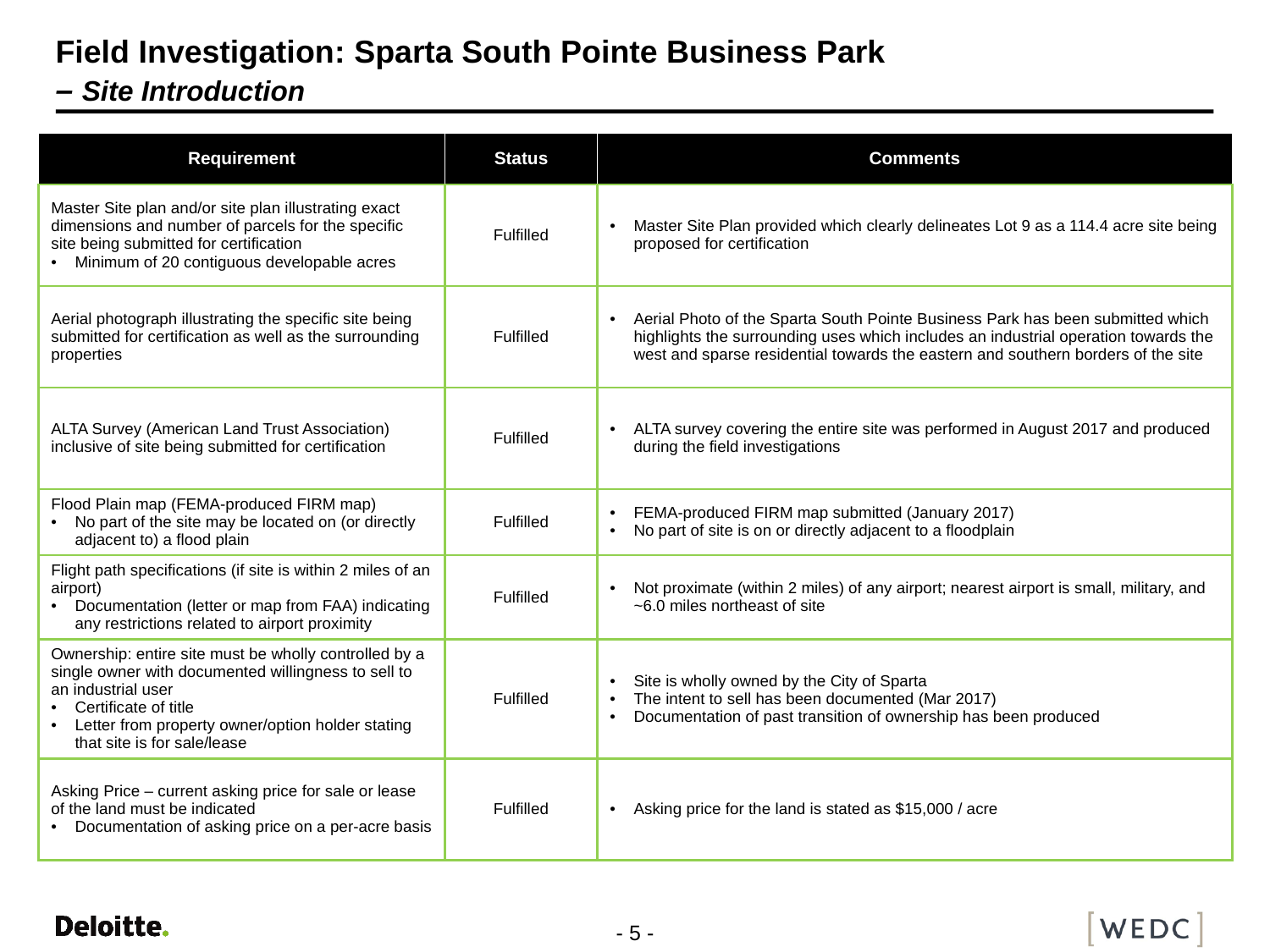

# Field Investigation: Sparta South Pointe Business Park – Site Introduction
| Requirement | Status | Comments |
| --- | --- | --- |
| Master Site plan and/or site plan illustrating exact dimensions and number of parcels for the specific site being submitted for certification Minimum of 20 contiguous developable acres | Fulfilled | Master Site Plan provided which clearly delineates Lot 9 as a 114.4 acre site being proposed for certification |
| Aerial photograph illustrating the specific site being submitted for certification as well as the surrounding properties | Fulfilled | Aerial Photo of the Sparta South Pointe Business Park has been submitted which highlights the surrounding uses which includes an industrial operation towards the west and sparse residential towards the eastern and southern borders of the site |
| ALTA Survey (American Land Trust Association) inclusive of site being submitted for certification | Fulfilled | ALTA survey covering the entire site was performed in August 2017 and produced during the field investigations |
| Flood Plain map (FEMA-produced FIRM map) No part of the site may be located on (or directly adjacent to) a flood plain | Fulfilled | FEMA-produced FIRM map submitted (January 2017) No part of site is on or directly adjacent to a floodplain |
| Flight path specifications (if site is within 2 miles of an airport) Documentation (letter or map from FAA) indicating any restrictions related to airport proximity | Fulfilled | Not proximate (within 2 miles) of any airport; nearest airport is small, military, and ~6.0 miles northeast of site |
| Ownership: entire site must be wholly controlled by a single owner with documented willingness to sell to an industrial user Certificate of title Letter from property owner/option holder stating that site is for sale/lease | Fulfilled | Site is wholly owned by the City of Sparta The intent to sell has been documented (Mar 2017) Documentation of past transition of ownership has been produced |
| Asking Price – current asking price for sale or lease of the land must be indicated Documentation of asking price on a per-acre basis | Fulfilled | Asking price for the land is stated as $15,000 / acre |